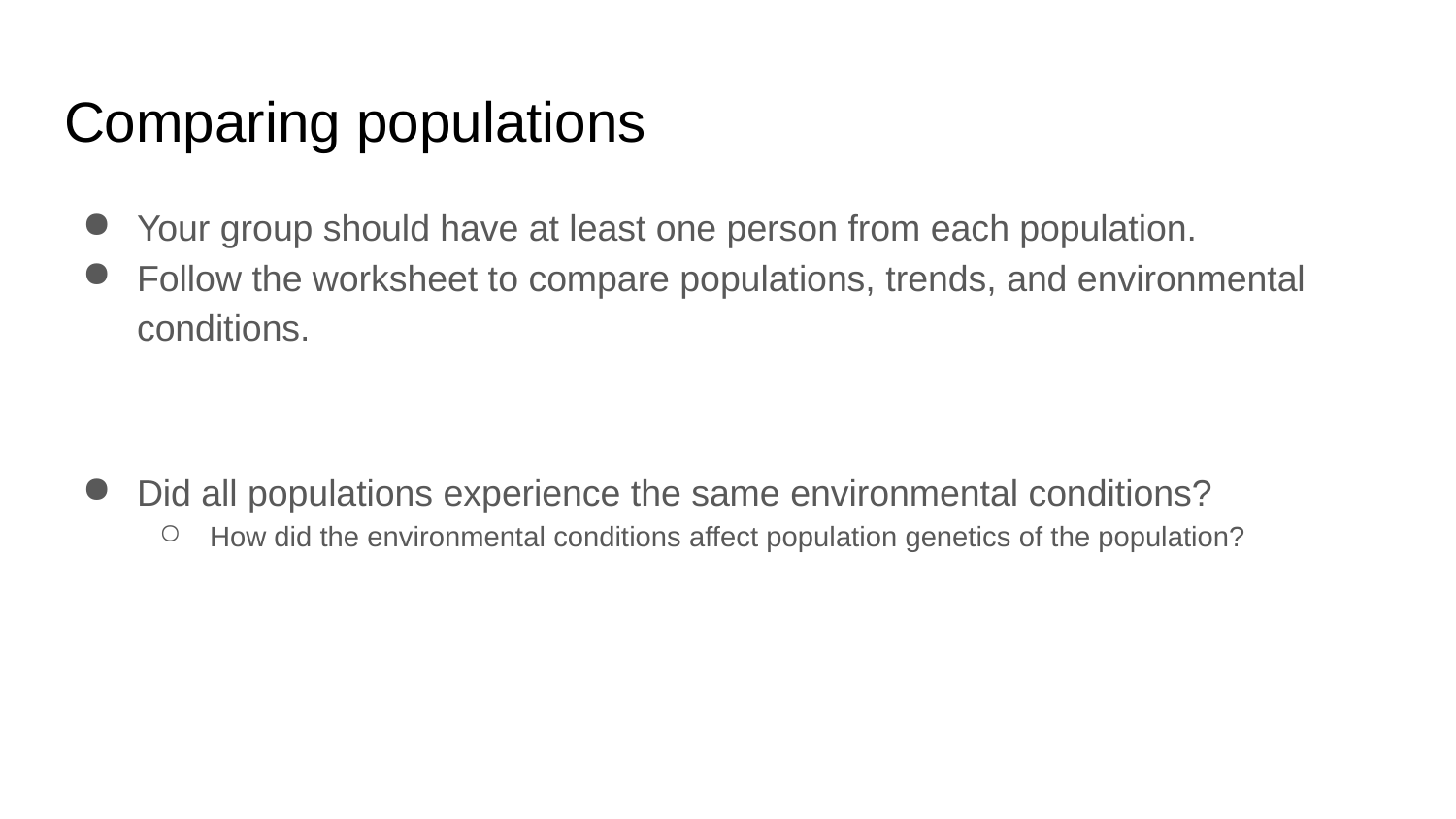

# Comparing populations
Your group should have at least one person from each population.
Follow the worksheet to compare populations, trends, and environmental conditions.

Did all populations experience the same environmental conditions?
How did the environmental conditions affect population genetics of the population?